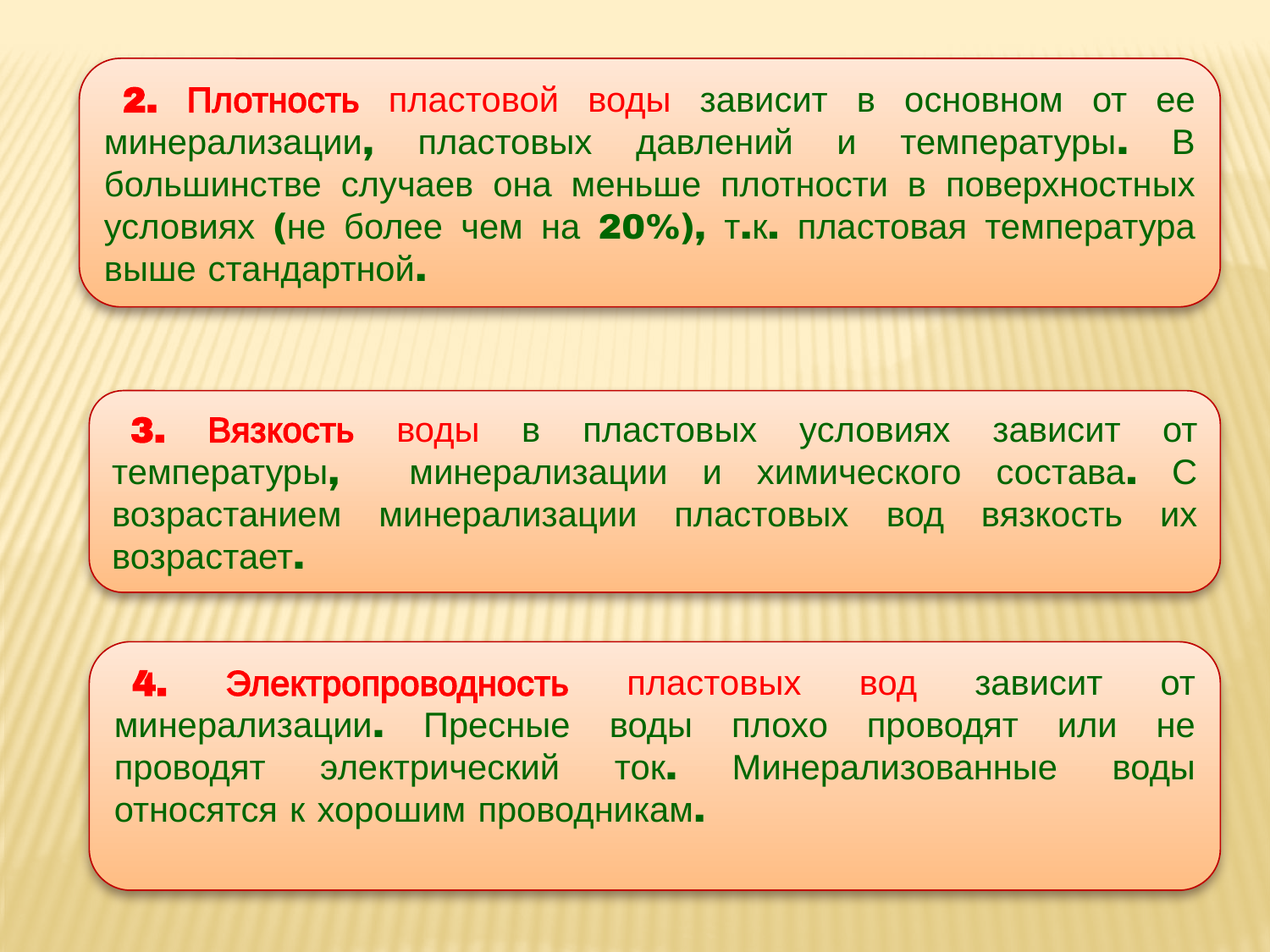

2. Плотность пластовой воды зависит в основном от ее минерализации, пластовых давлений и температуры. В большинстве случаев она меньше плотности в поверхностных условиях (не более чем на 20%), т.к. пластовая температура выше стандартной.
3. Вязкость воды в пластовых условиях зависит от температуры,  минерализации и химического состава. С возрастанием минерализации пластовых вод вязкость их возрастает.
4. Электропроводность пластовых вод зависит от минерализации. Пресные воды плохо проводят или не проводят электрический ток. Минерализованные воды относятся к хорошим проводникам.